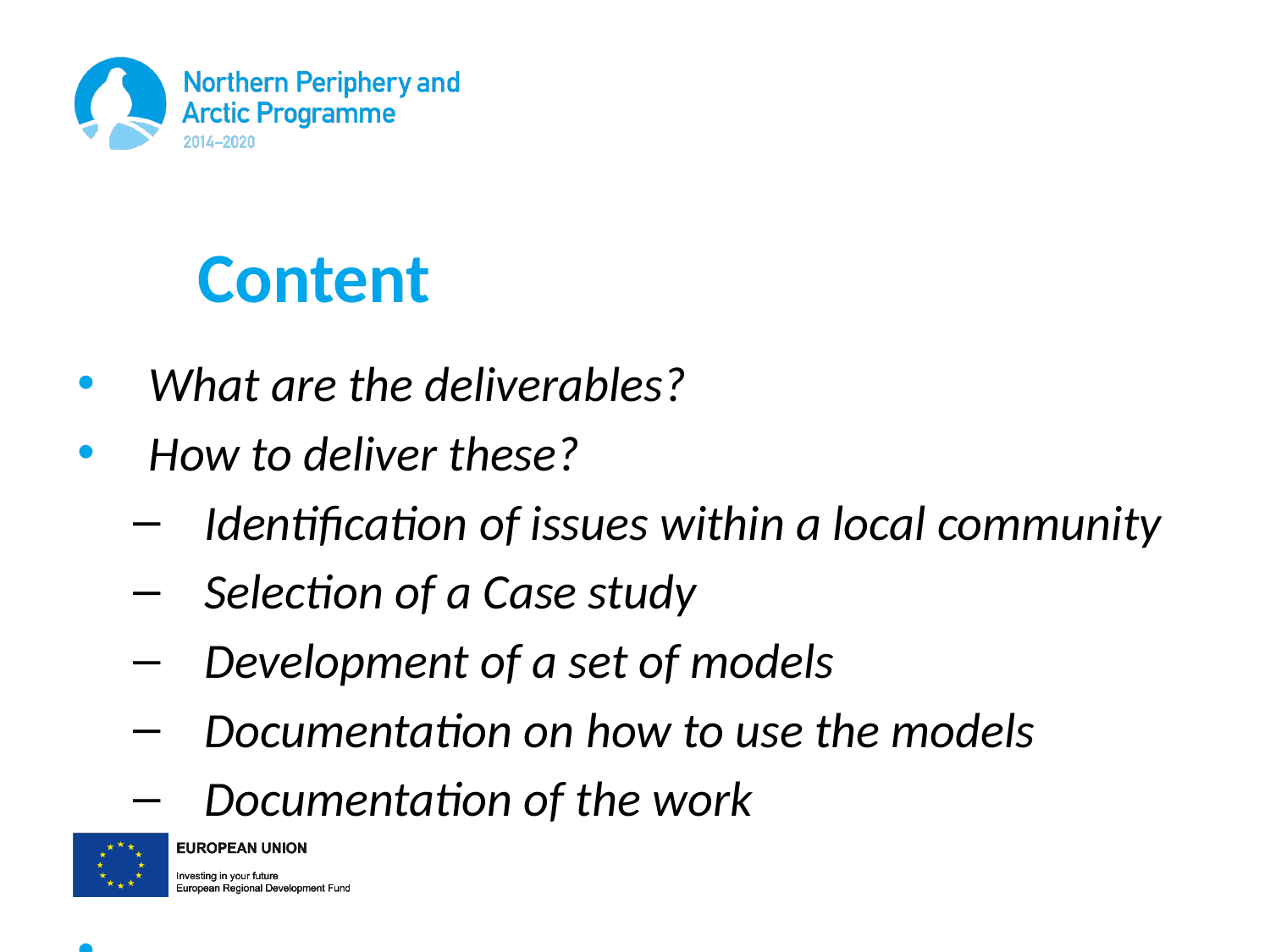

# Content
What are the deliverables?
How to deliver these?
Identification of issues within a local community
Selection of a Case study
Development of a set of models
Documentation on how to use the models
Documentation of the work